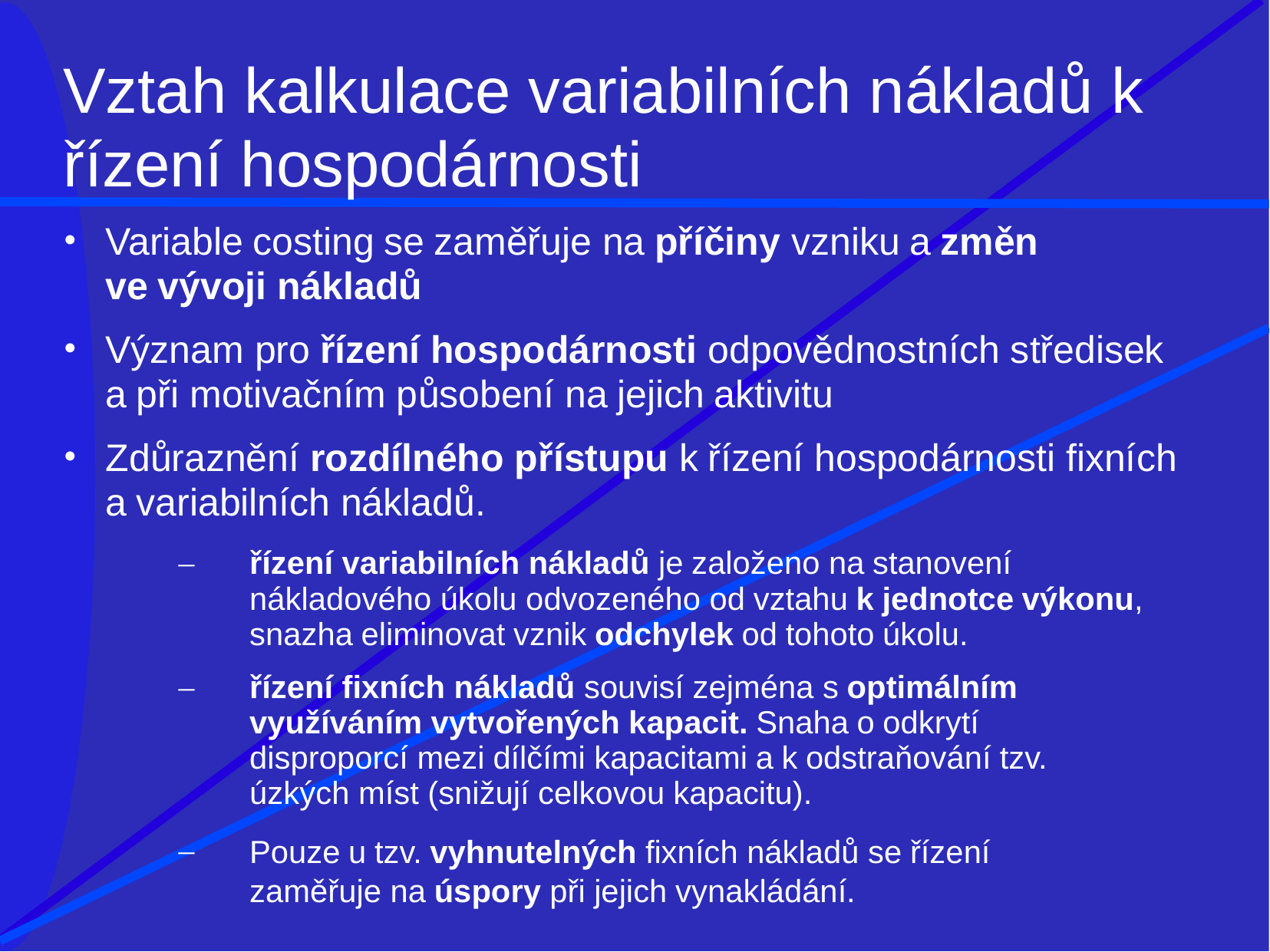

# Vztah kalkulace variabilních nákladů k
řízení hospodárnosti
Variable costing se zaměřuje na příčiny vzniku a změn
ve vývoji nákladů
Význam pro řízení hospodárnosti odpovědnostních středisek
a při motivačním působení na jejich aktivitu
Zdůraznění rozdílného přístupu k řízení hospodárnosti fixních
a variabilních nákladů.
řízení variabilních nákladů je založeno na stanovení nákladového úkolu odvozeného od vztahu k jednotce výkonu, snazha eliminovat vznik odchylek od tohoto úkolu.
řízení fixních nákladů souvisí zejména s optimálním využíváním vytvořených kapacit. Snaha o odkrytí disproporcí mezi dílčími kapacitami a k odstraňování tzv. úzkých míst (snižují celkovou kapacitu).
Pouze u tzv. vyhnutelných fixních nákladů se řízení zaměřuje na úspory při jejich vynakládání.